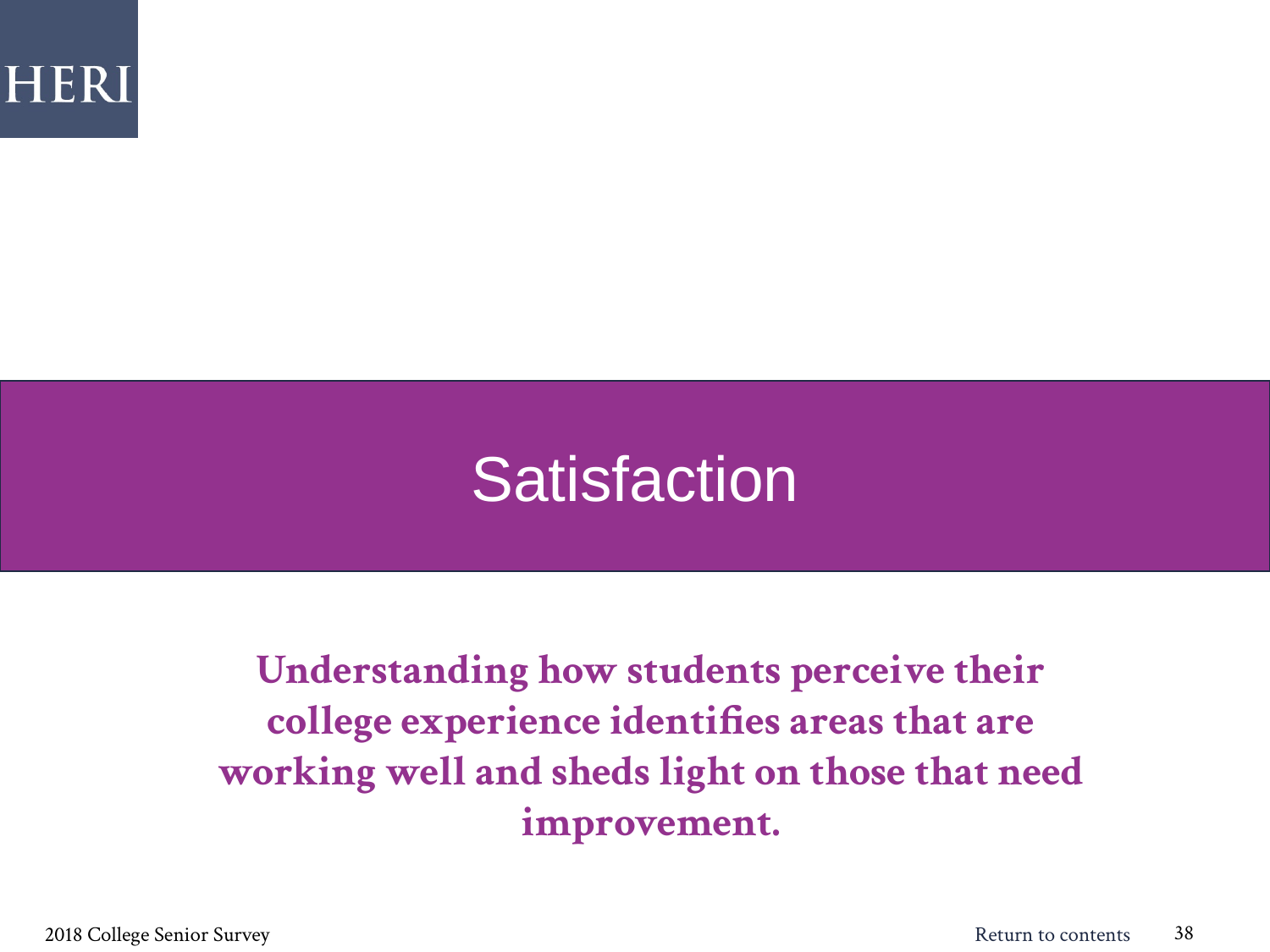

Satisfaction
Understanding how students perceive their college experience identifies areas that are working well and sheds light on those that need improvement.
2018 College Senior Survey
38